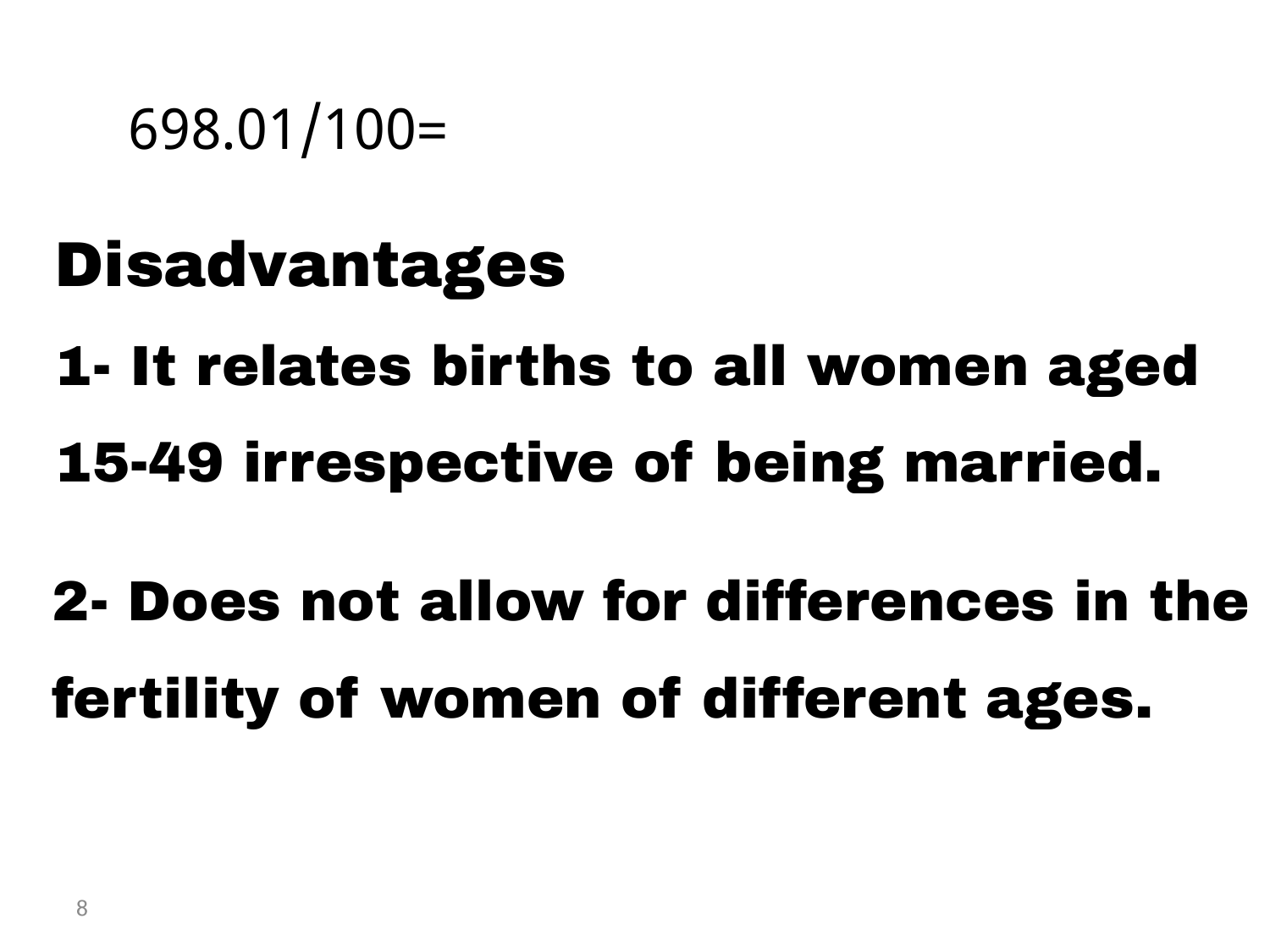

=698.01/100
Disadvantages
1- It relates births to all women aged 15-49 irrespective of being married.
2- Does not allow for differences in the fertility of women of different ages.
8